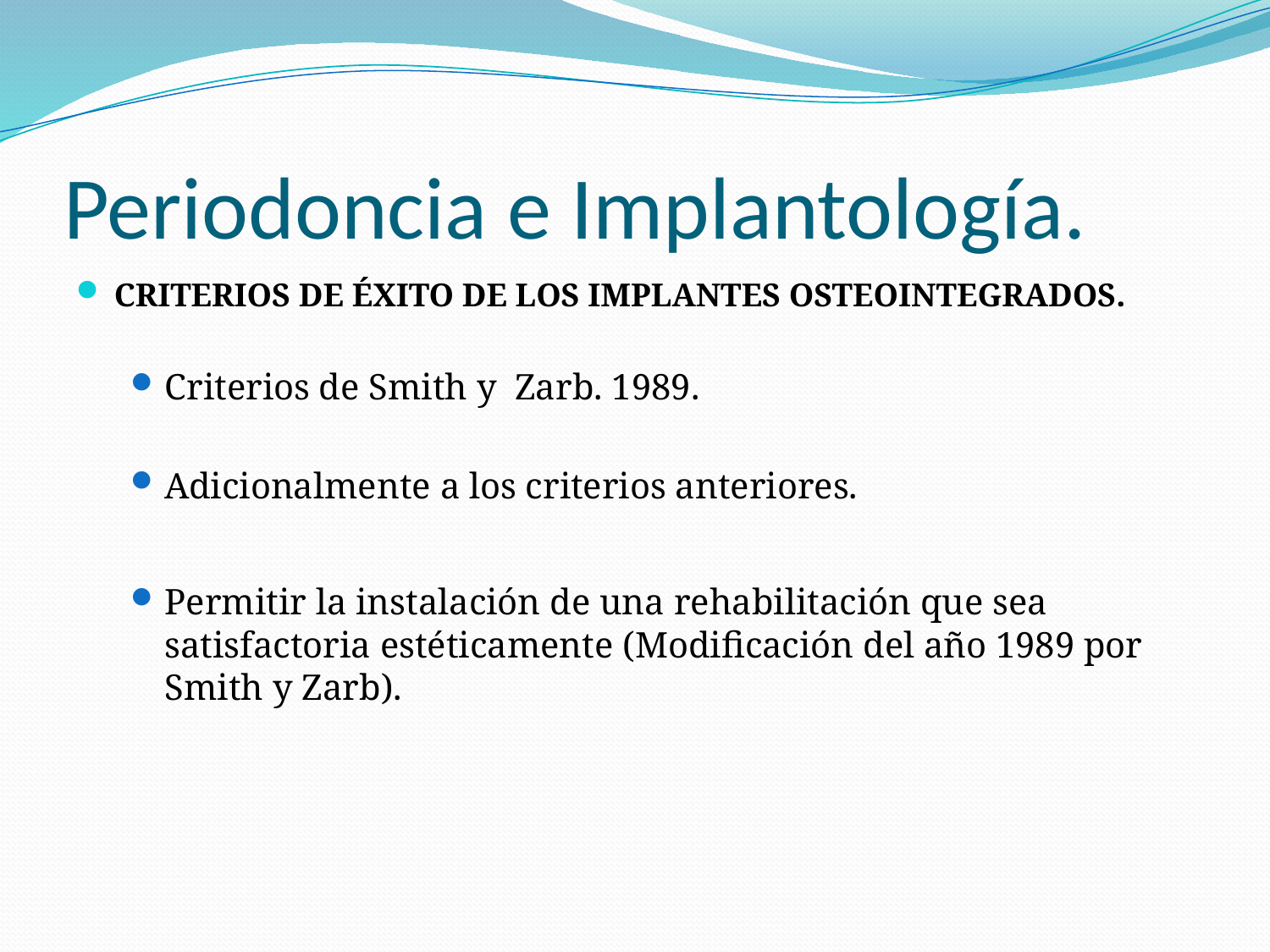

# Periodoncia e Implantología.
CRITERIOS DE ÉXITO DE LOS IMPLANTES OSTEOINTEGRADOS.

Criterios de Smith y  Zarb. 1989.

Adicionalmente a los criterios anteriores.

Permitir la instalación de una rehabilitación que sea satisfactoria estéticamente (Modificación del año 1989 por Smith y Zarb).